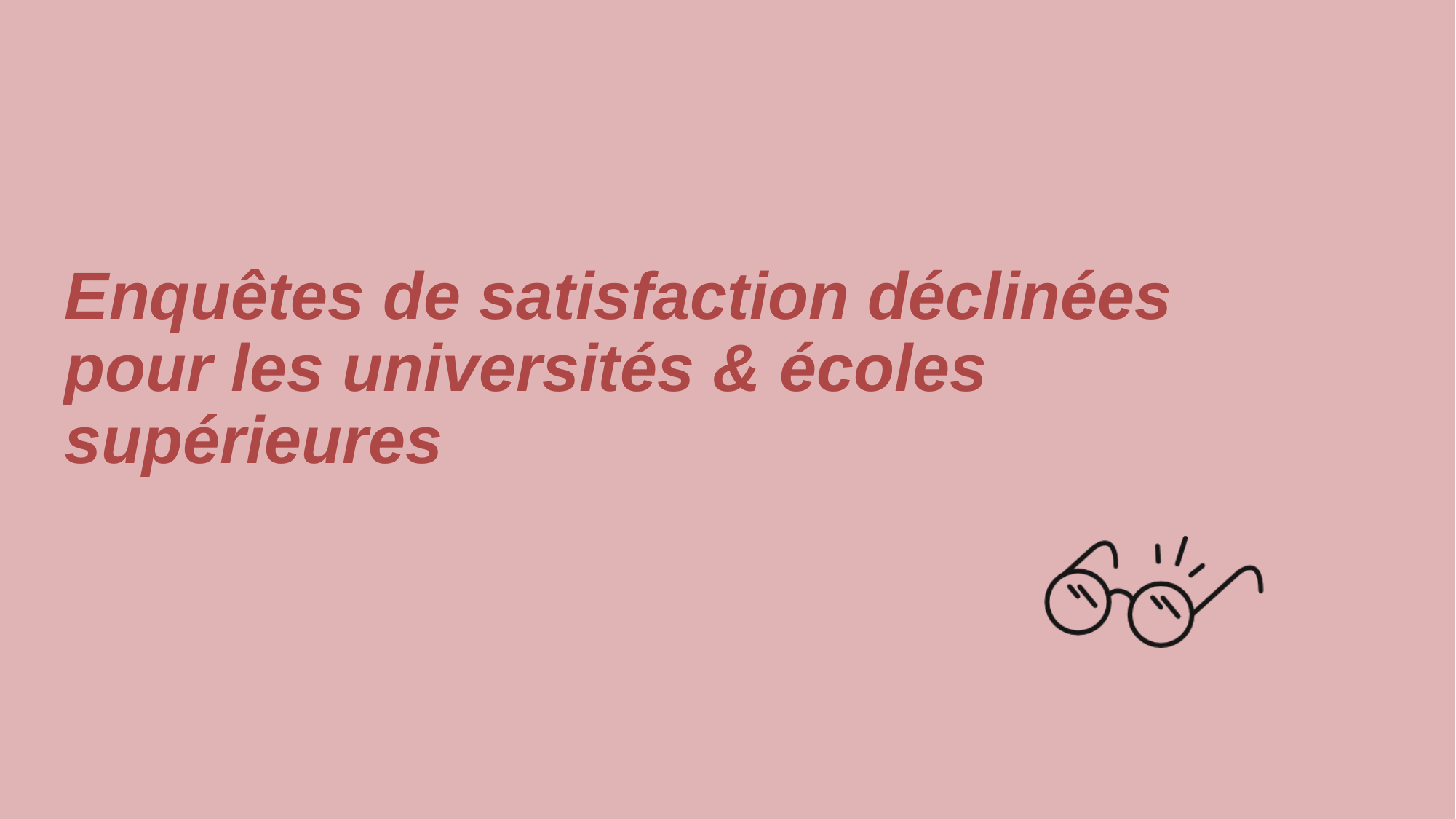

# Enquêtes de satisfaction déclinées pour les universités & écoles supérieures